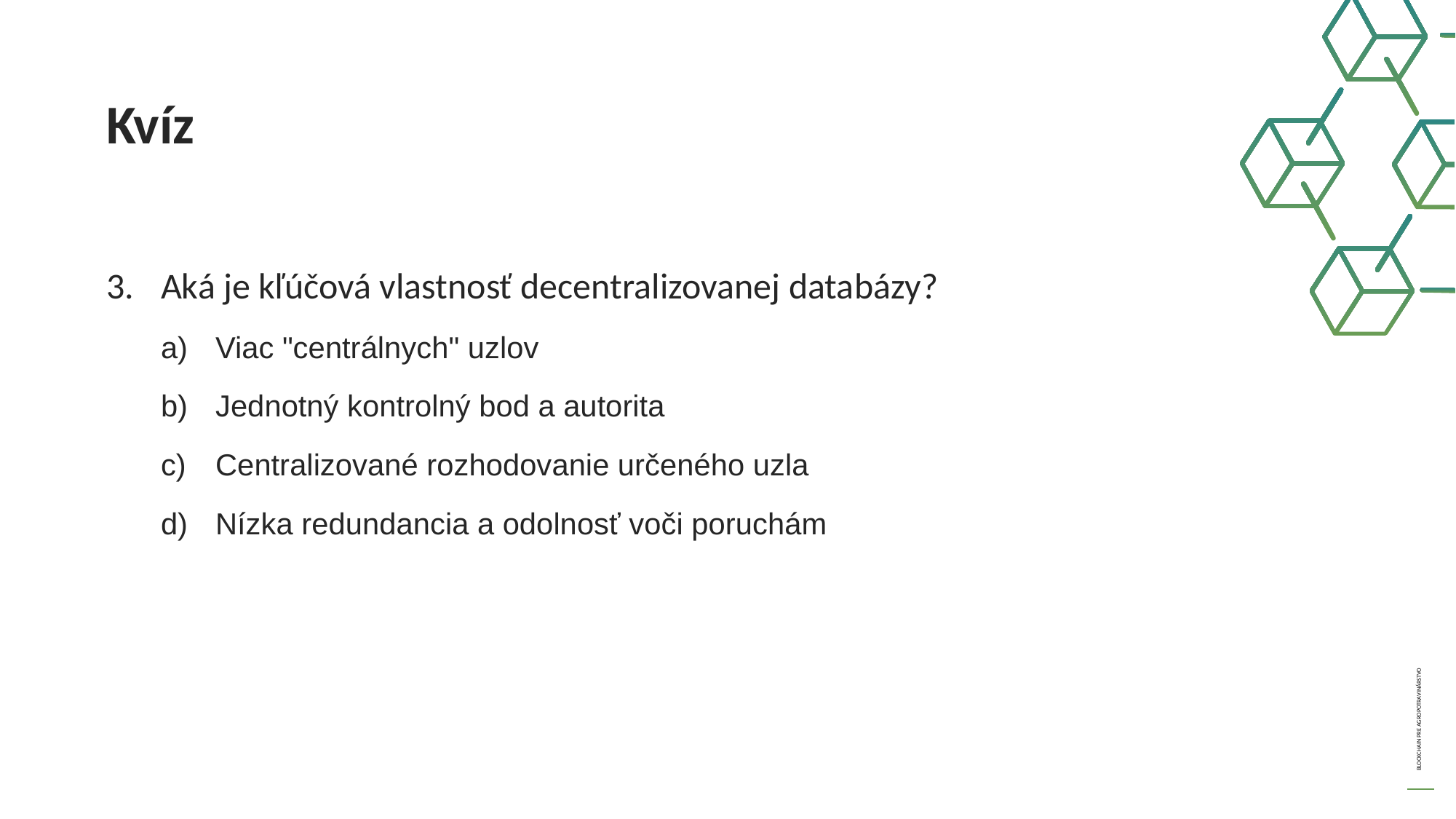

Kvíz
Aká je kľúčová vlastnosť decentralizovanej databázy?
Viac "centrálnych" uzlov
Jednotný kontrolný bod a autorita
Centralizované rozhodovanie určeného uzla
Nízka redundancia a odolnosť voči poruchám